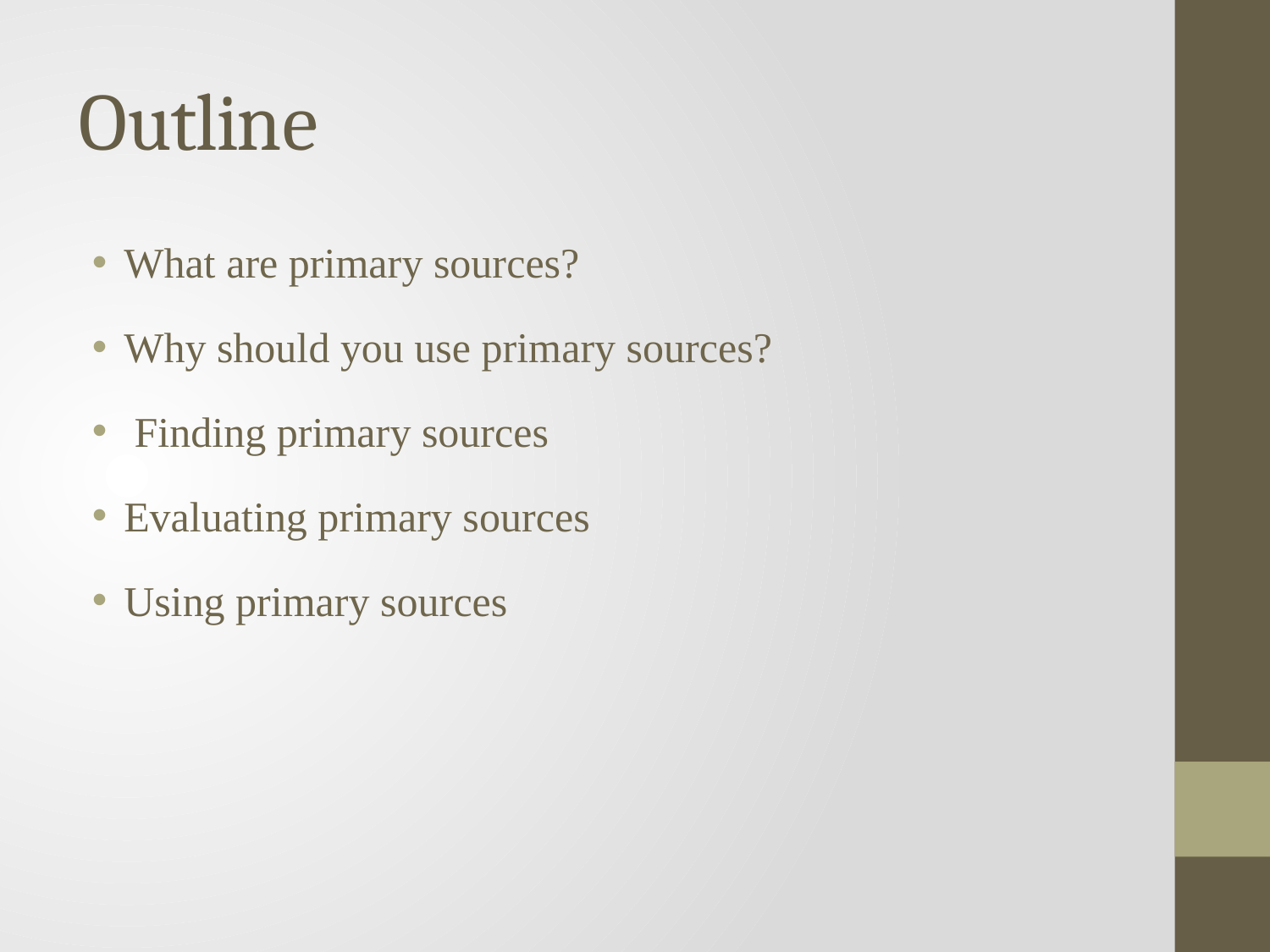

# Outline
What are primary sources?
Why should you use primary sources?
 Finding primary sources
Evaluating primary sources
Using primary sources